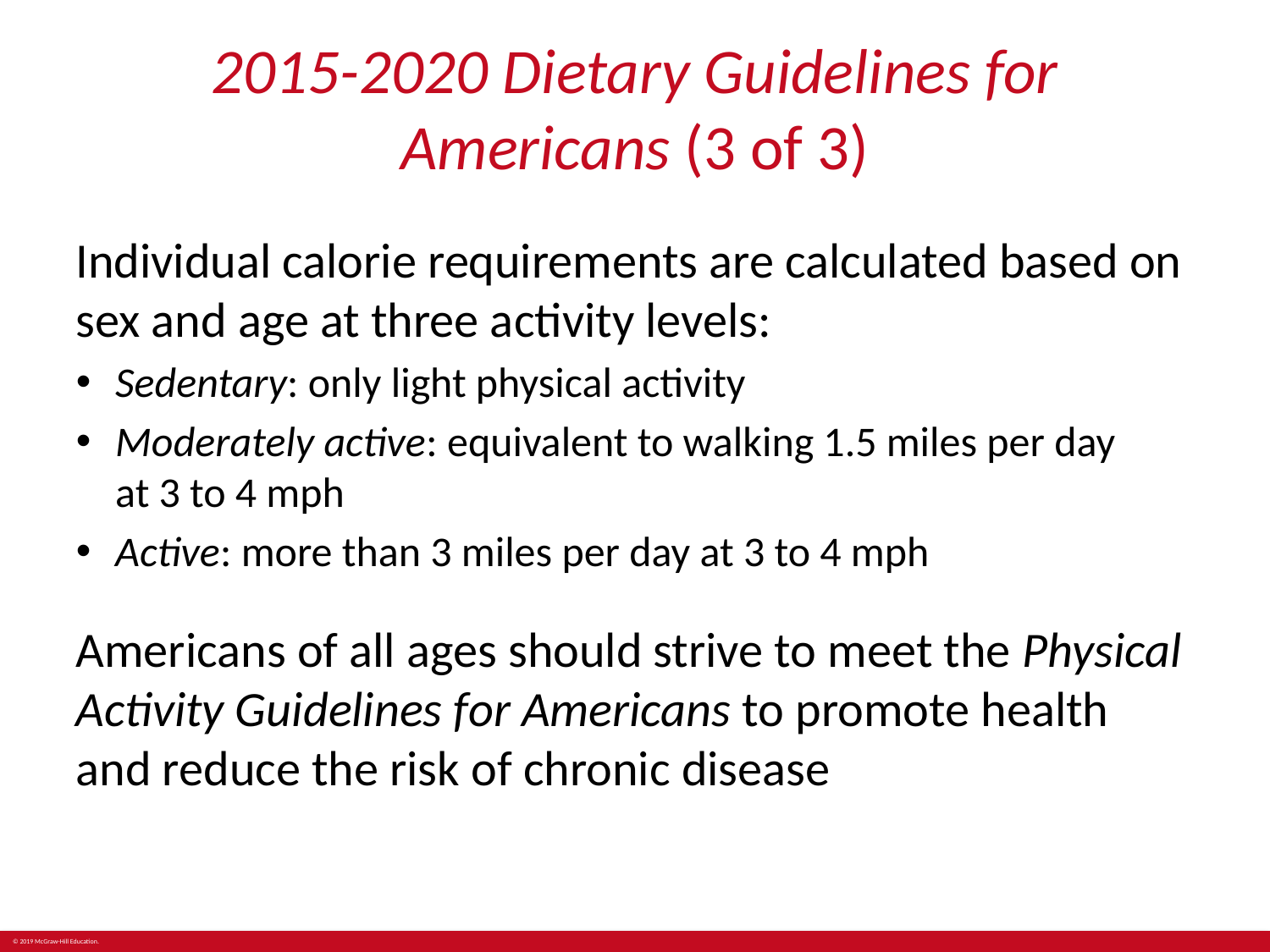

# 2015-2020 Dietary Guidelines for Americans (3 of 3)
Individual calorie requirements are calculated based on sex and age at three activity levels:
Sedentary: only light physical activity
Moderately active: equivalent to walking 1.5 miles per day
at 3 to 4 mph
Active: more than 3 miles per day at 3 to 4 mph
Americans of all ages should strive to meet the Physical Activity Guidelines for Americans to promote health and reduce the risk of chronic disease